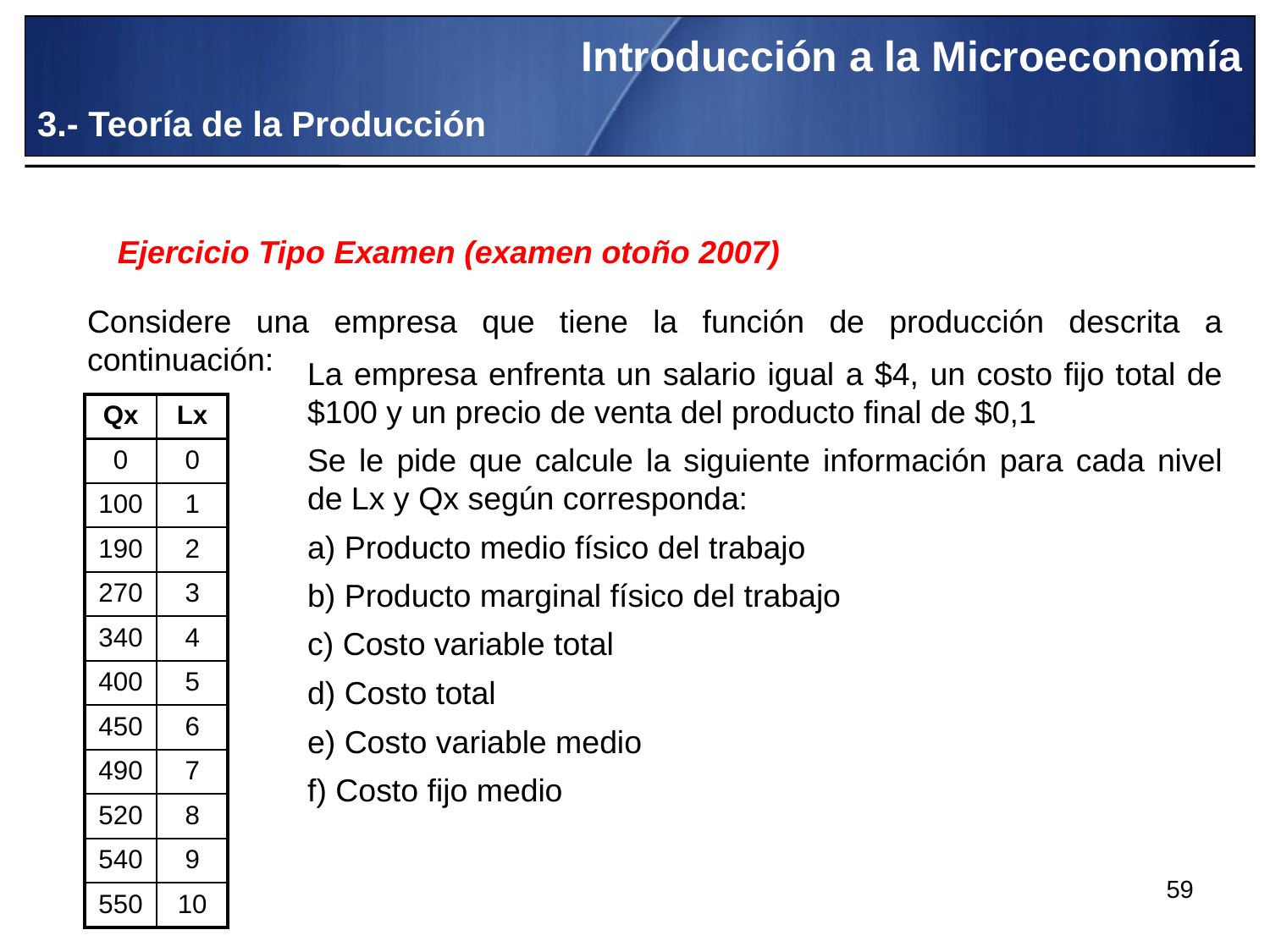

Introducción a la Microeconomía
3.- Teoría de la Producción

Ejercicio Tipo Examen (examen otoño 2007)
Considere una empresa que tiene la función de producción descrita a continuación:
La empresa enfrenta un salario igual a $4, un costo fijo total de $100 y un precio de venta del producto final de $0,1
Se le pide que calcule la siguiente información para cada nivel de Lx y Qx según corresponda:
a) Producto medio físico del trabajo
b) Producto marginal físico del trabajo
c) Costo variable total
d) Costo total
e) Costo variable medio
f) Costo fijo medio
| Qx | Lx |
| --- | --- |
| 0 | 0 |
| 100 | 1 |
| 190 | 2 |
| 270 | 3 |
| 340 | 4 |
| 400 | 5 |
| 450 | 6 |
| 490 | 7 |
| 520 | 8 |
| 540 | 9 |
| 550 | 10 |

59